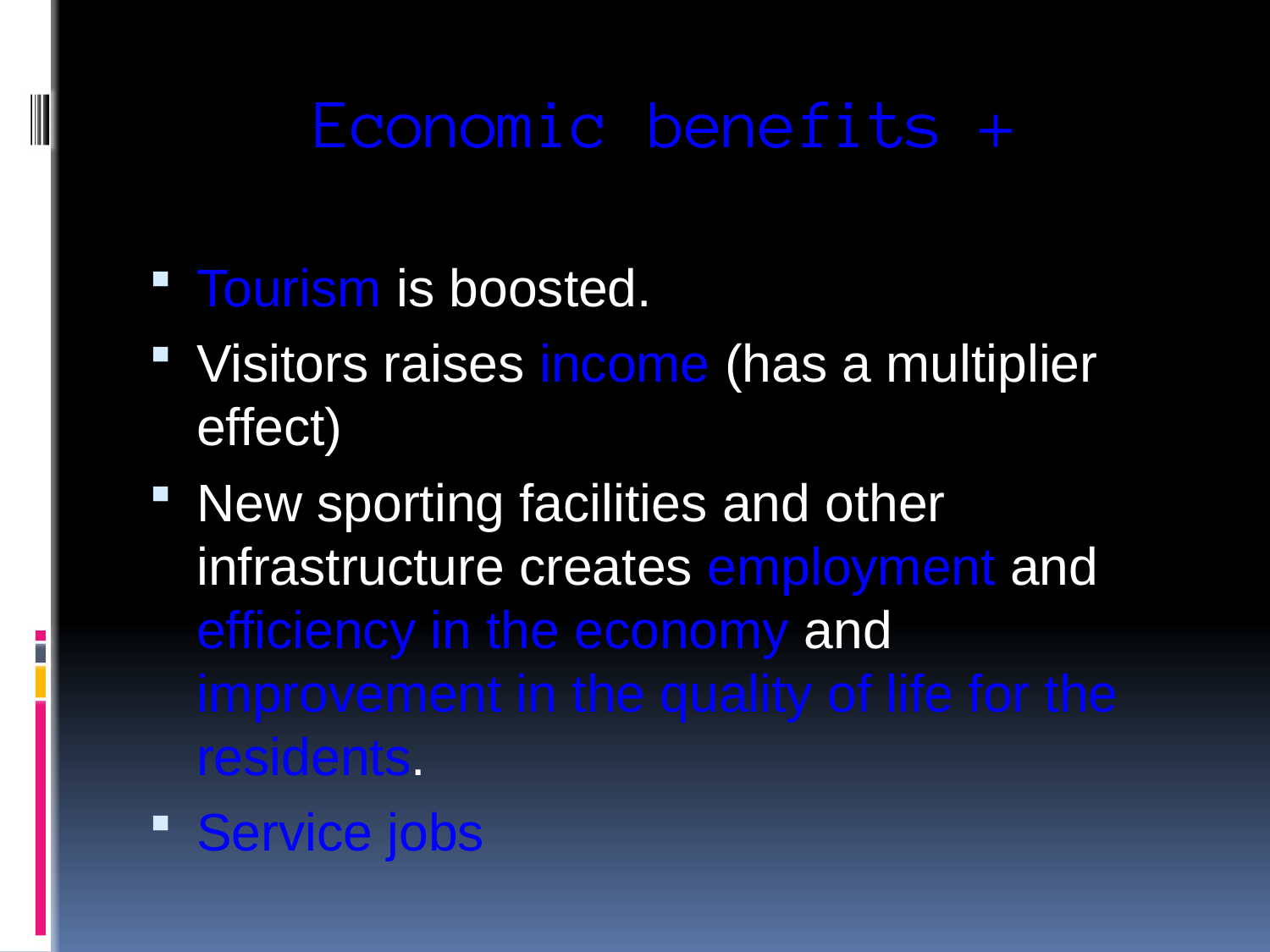

# Economic benefits +
Tourism is boosted.
Visitors raises income (has a multiplier effect)
New sporting facilities and other infrastructure creates employment and efficiency in the economy and improvement in the quality of life for the residents.
Service jobs